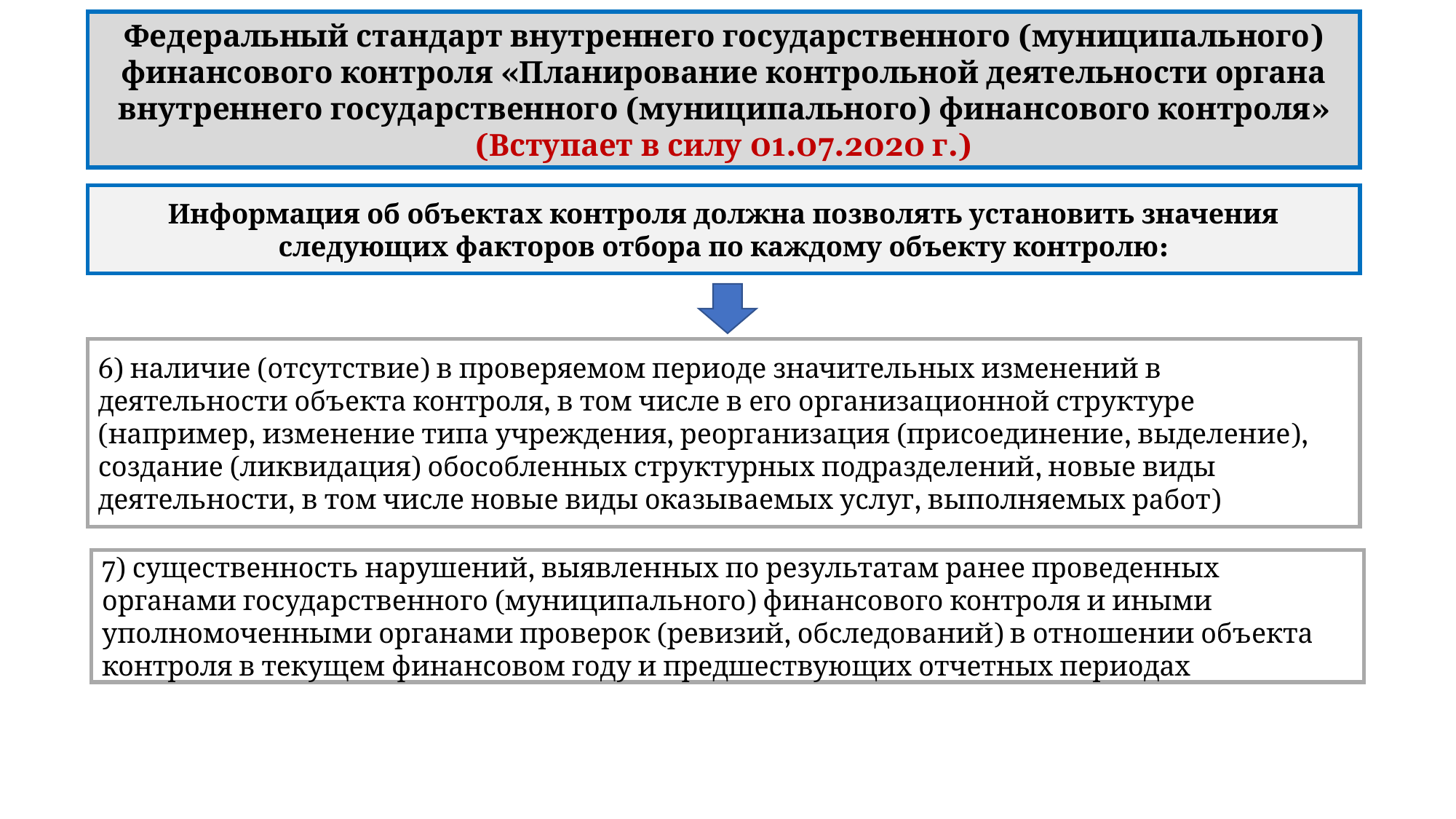

Федеральный стандарт внутреннего государственного (муниципального) финансового контроля «Планирование контрольной деятельности органа внутреннего государственного (муниципального) финансового контроля» (Вступает в силу 01.07.2020 г.)
Информация об объектах контроля должна позволять установить значения следующих факторов отбора по каждому объекту контролю:

6) наличие (отсутствие) в проверяемом периоде значительных изменений в деятельности объекта контроля, в том числе в его организационной структуре (например, изменение типа учреждения, реорганизация (присоединение, выделение), создание (ликвидация) обособленных структурных подразделений, новые виды деятельности, в том числе новые виды оказываемых услуг, выполняемых работ)
7) существенность нарушений, выявленных по результатам ранее проведенных органами государственного (муниципального) финансового контроля и иными уполномоченными органами проверок (ревизий, обследований) в отношении объекта контроля в текущем финансовом году и предшествующих отчетных периодах